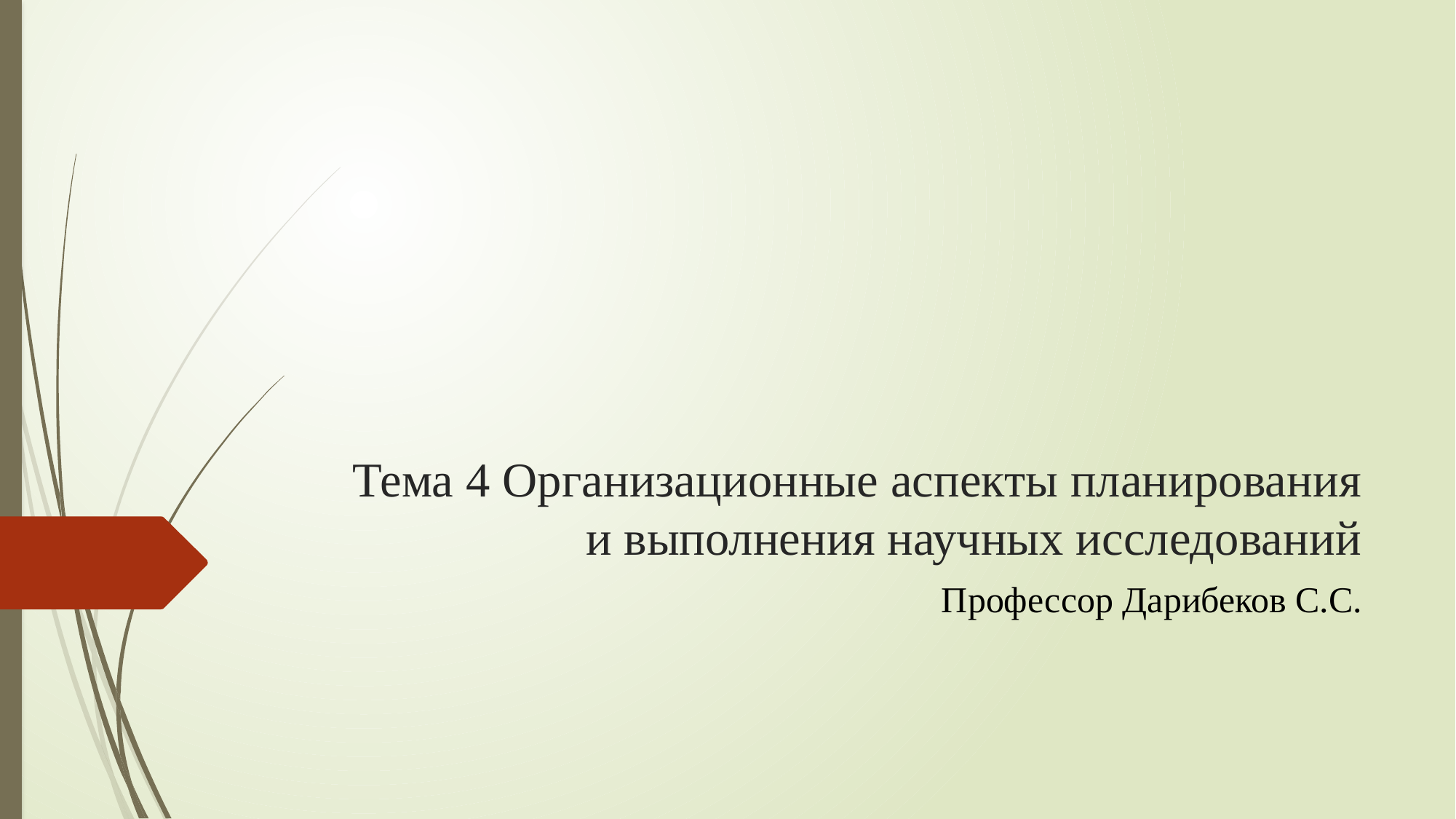

# Тема 4 Организационные аспекты планирования и выполнения научных исследований
Профессор Дарибеков С.С.